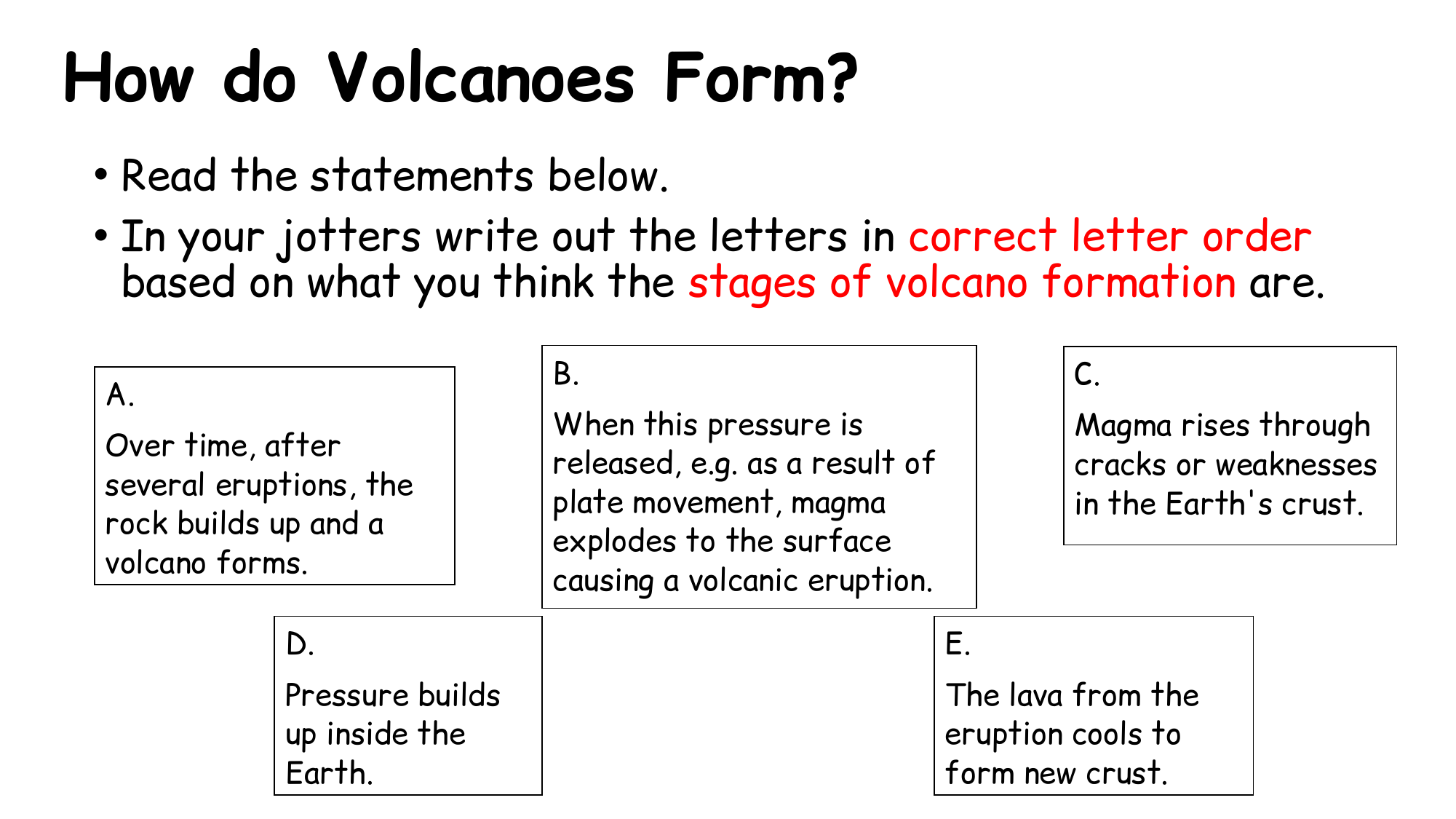

# How do Volcanoes Form?
Read the statements below.
In your jotters write out the letters in correct letter order based on what you think the stages of volcano formation are.
B.
When this pressure is released, e.g. as a result of plate movement, magma explodes to the surface causing a volcanic eruption.

C.
Magma rises through cracks or weaknesses in the Earth's crust.
A.
Over time, after several eruptions, the rock builds up and a volcano forms.
D.
Pressure builds up inside the Earth.
E.
The lava from the eruption cools to form new crust.